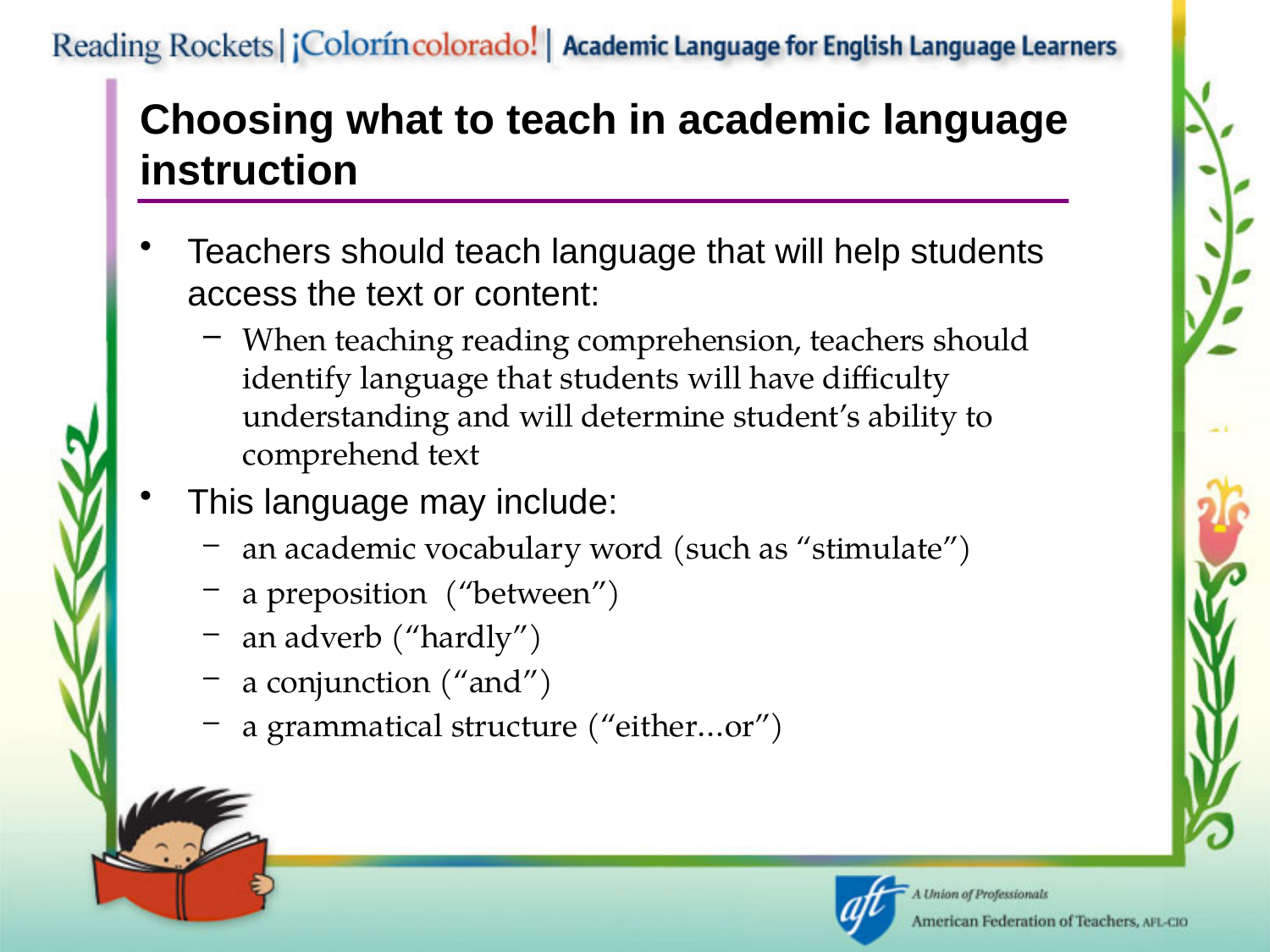

# Choosing what to teach in academic language instruction
Teachers should teach language that will help students access the text or content:
When teaching reading comprehension, teachers should identify language that students will have difficulty understanding and will determine student’s ability to comprehend text
This language may include:
an academic vocabulary word (such as “stimulate”)
a preposition  (“between”)
an adverb (“hardly”)
a conjunction (“and”)
a grammatical structure (“either…or”)